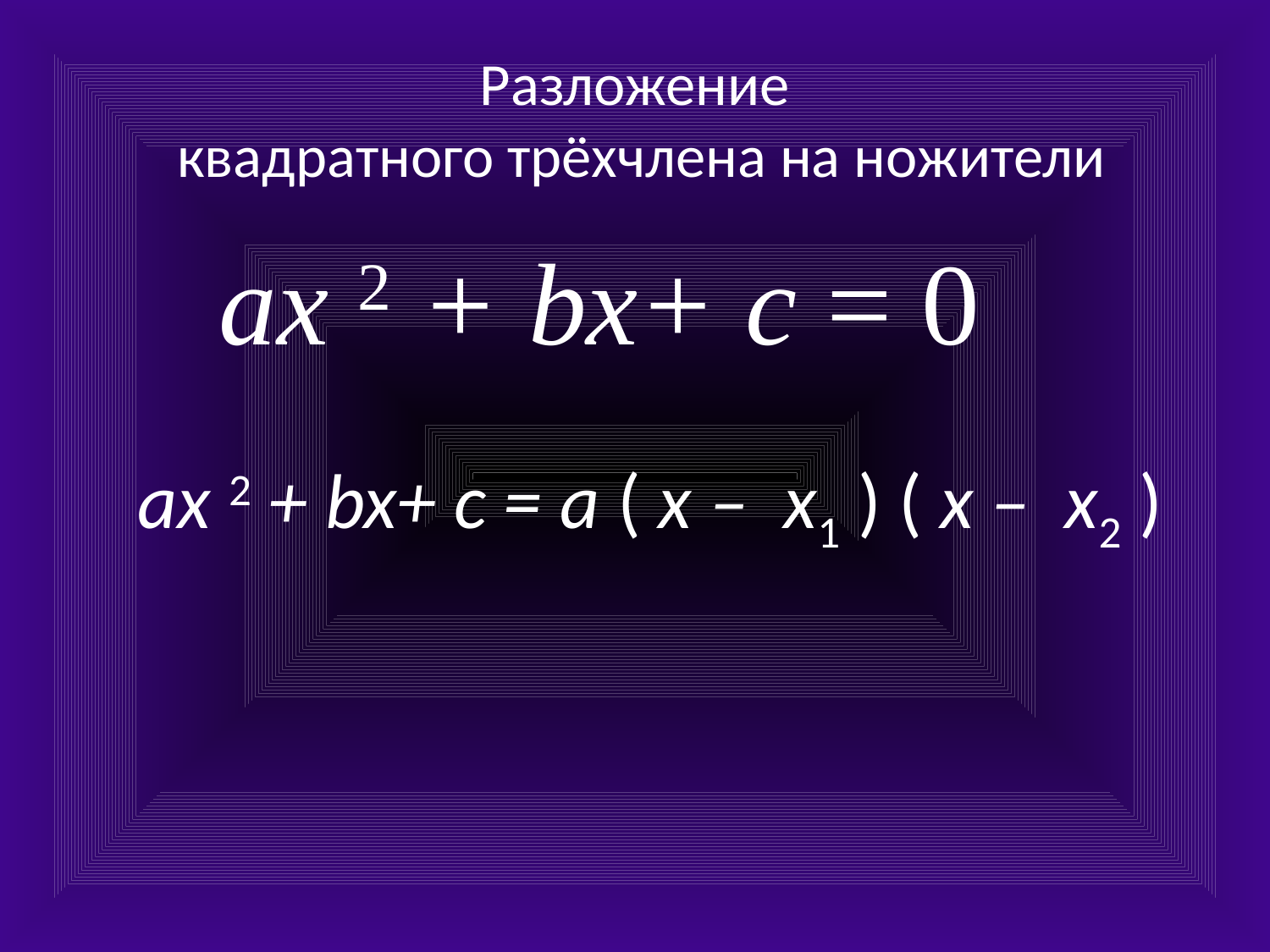

# Разложение квадратного трёхчлена на ножители
ax 2 + bx+ c = 0
ax 2 + bx+ c = a ( x –  x1 ) ( x –  x2 )